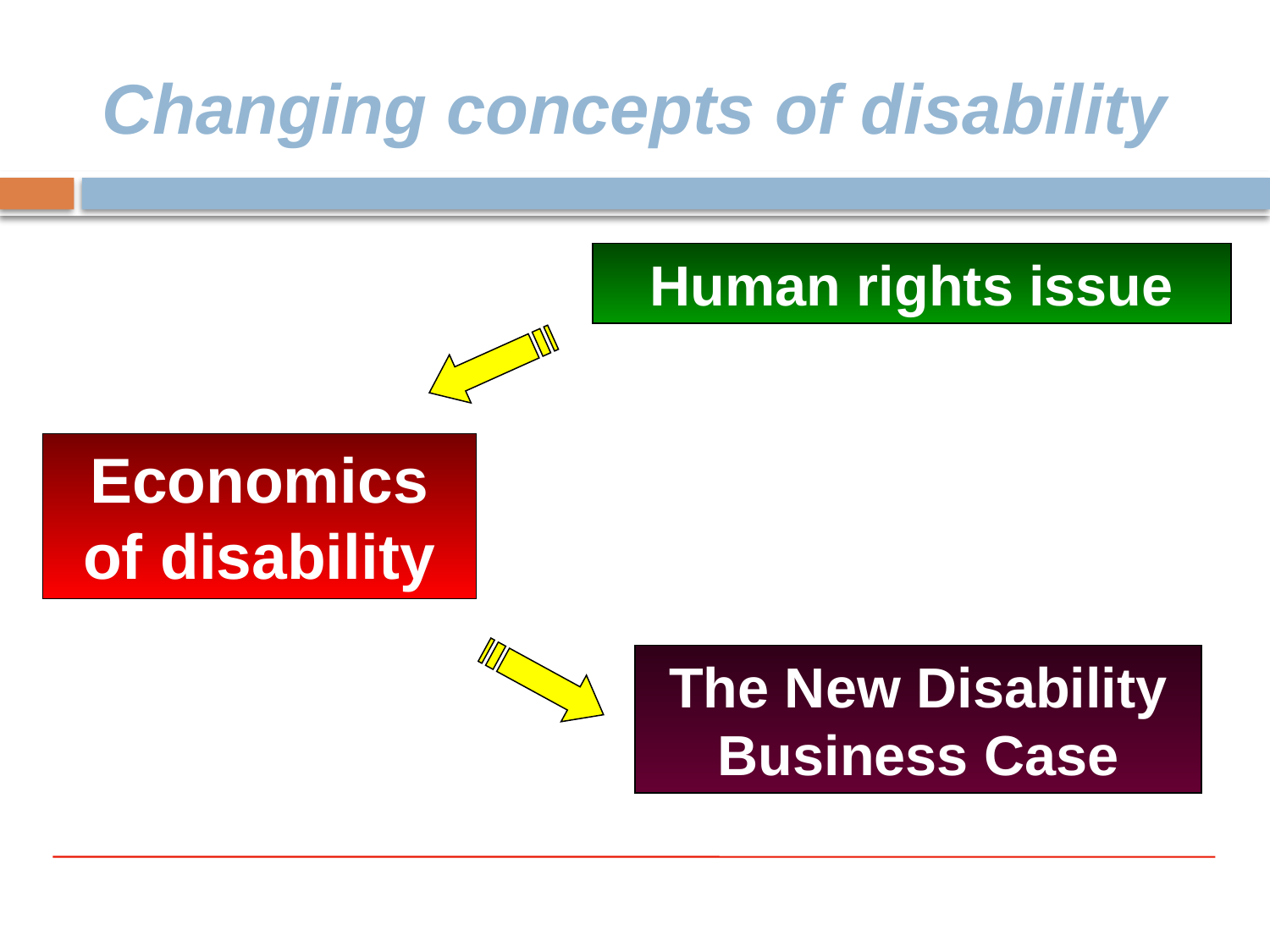

Changing concepts of disability
Human rights issue

Economics of disability

The New Disability Business Case